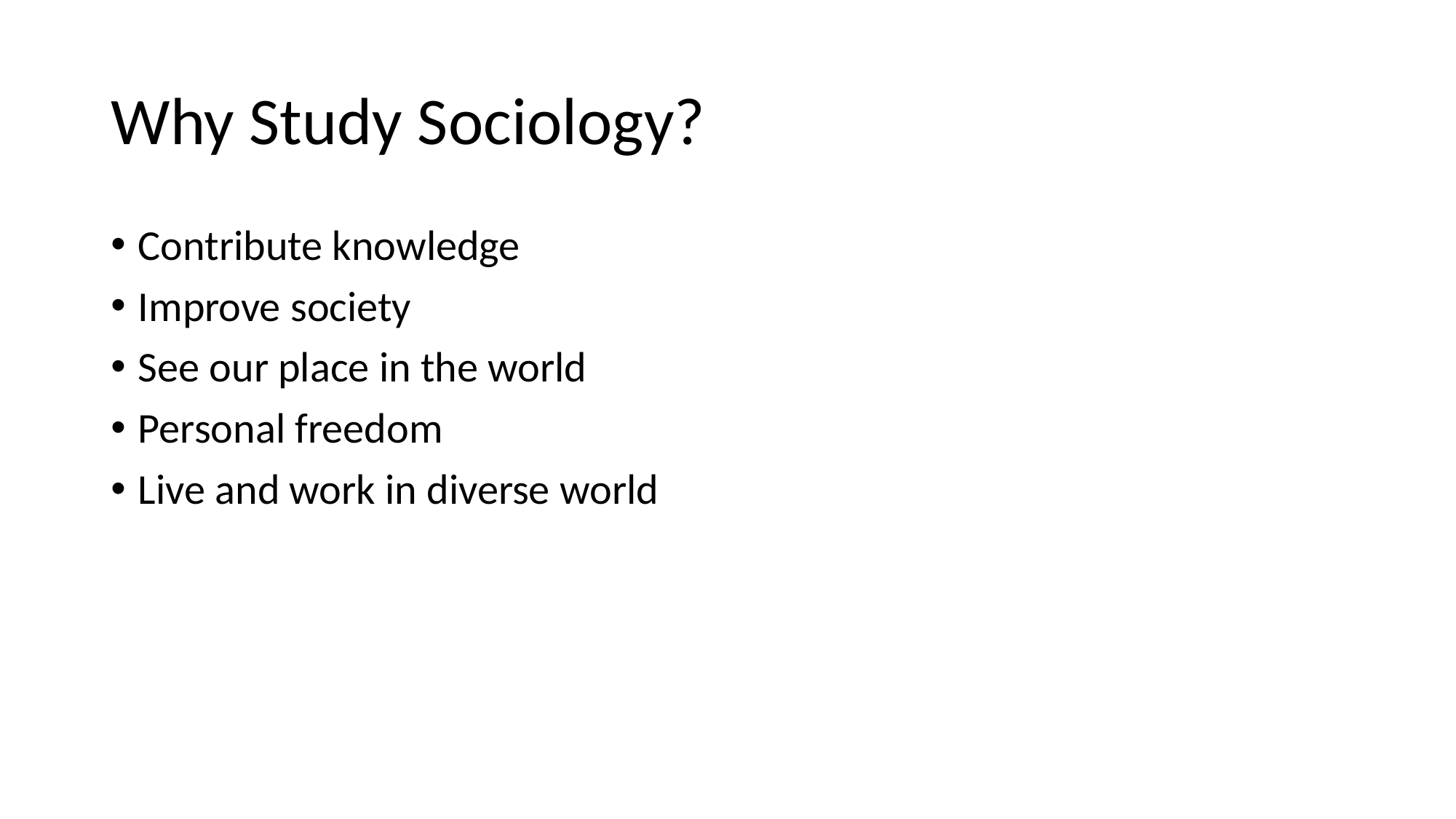

# Why Study Sociology?
Contribute knowledge
Improve society
See our place in the world
Personal freedom
Live and work in diverse world